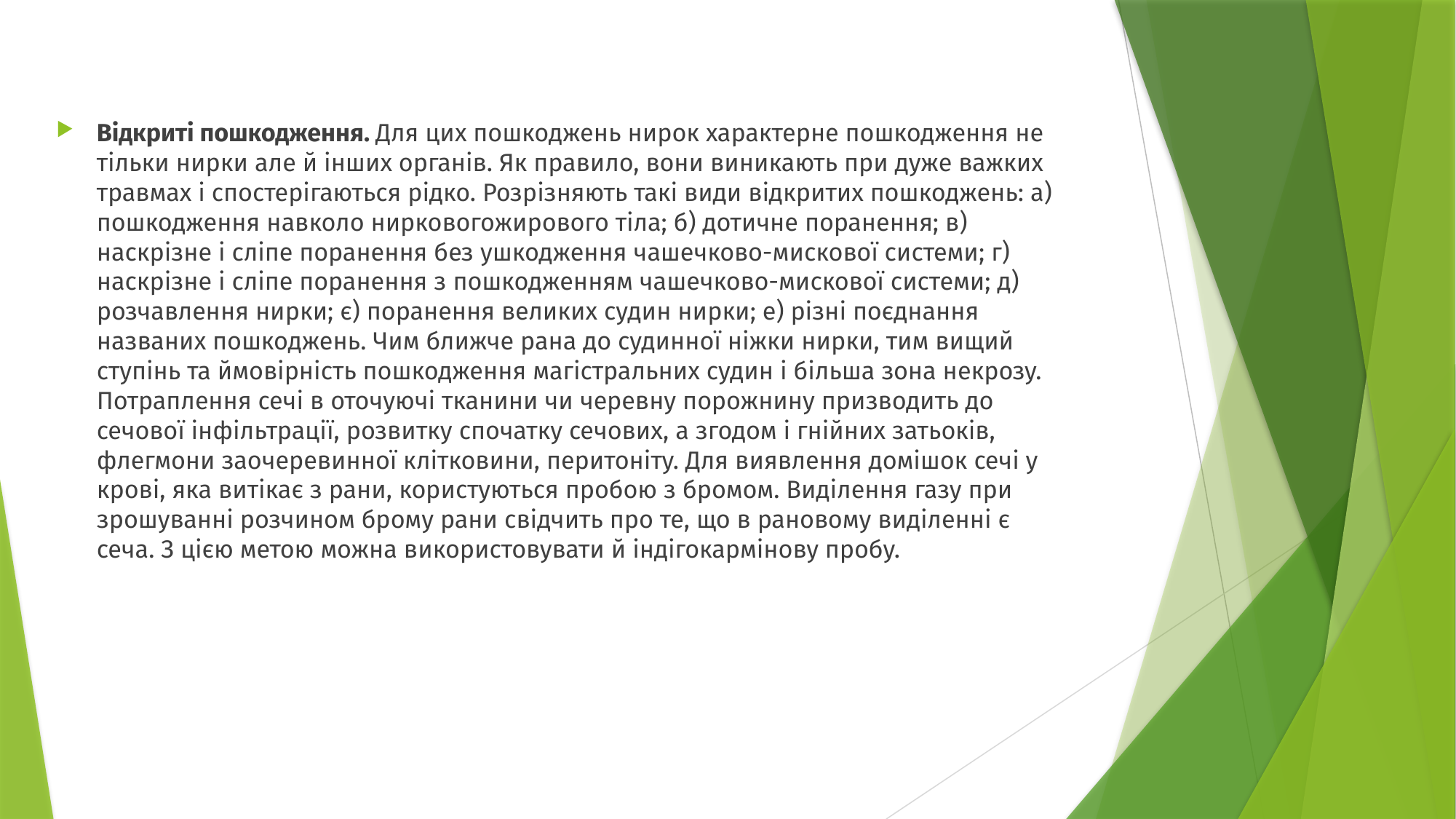

Відкриті пошкодження. Для цих пошкоджень нирок характерне пошкодження не тільки нирки але й інших органів. Як правило, вони виникають при дуже важких травмах і спостерігаються рідко. Розрізняють такі види відкритих пошкоджень: а) пошкодження навколо нирковогожирового тіла; б) дотичне поранення; в) наскрізне і сліпе поранення без ушкодження чашечково-мискової системи; г) наскрізне і сліпе поранення з пошкодженням чашечково-мискової системи; д) розчавлення нирки; є) поранення великих судин нирки; е) різні поєднання названих пошкоджень. Чим ближче рана до судинної ніжки нирки, тим вищий ступінь та ймовірність пошкодження магістральних судин і більша зона некрозу. Потраплення сечі в оточуючі тканини чи черевну порожнину призводить до сечової інфільтрації, розвитку спочатку сечових, а згодом і гнійних затьоків, флегмони заочеревинної клітковини, перитоніту. Для виявлення домішок сечі у крові, яка витікає з рани, користуються пробою з бромом. Виділення газу при зрошуванні розчином брому рани свідчить про те, що в рановому виділенні є сеча. З цією метою можна використовувати й індігокармінову пробу.